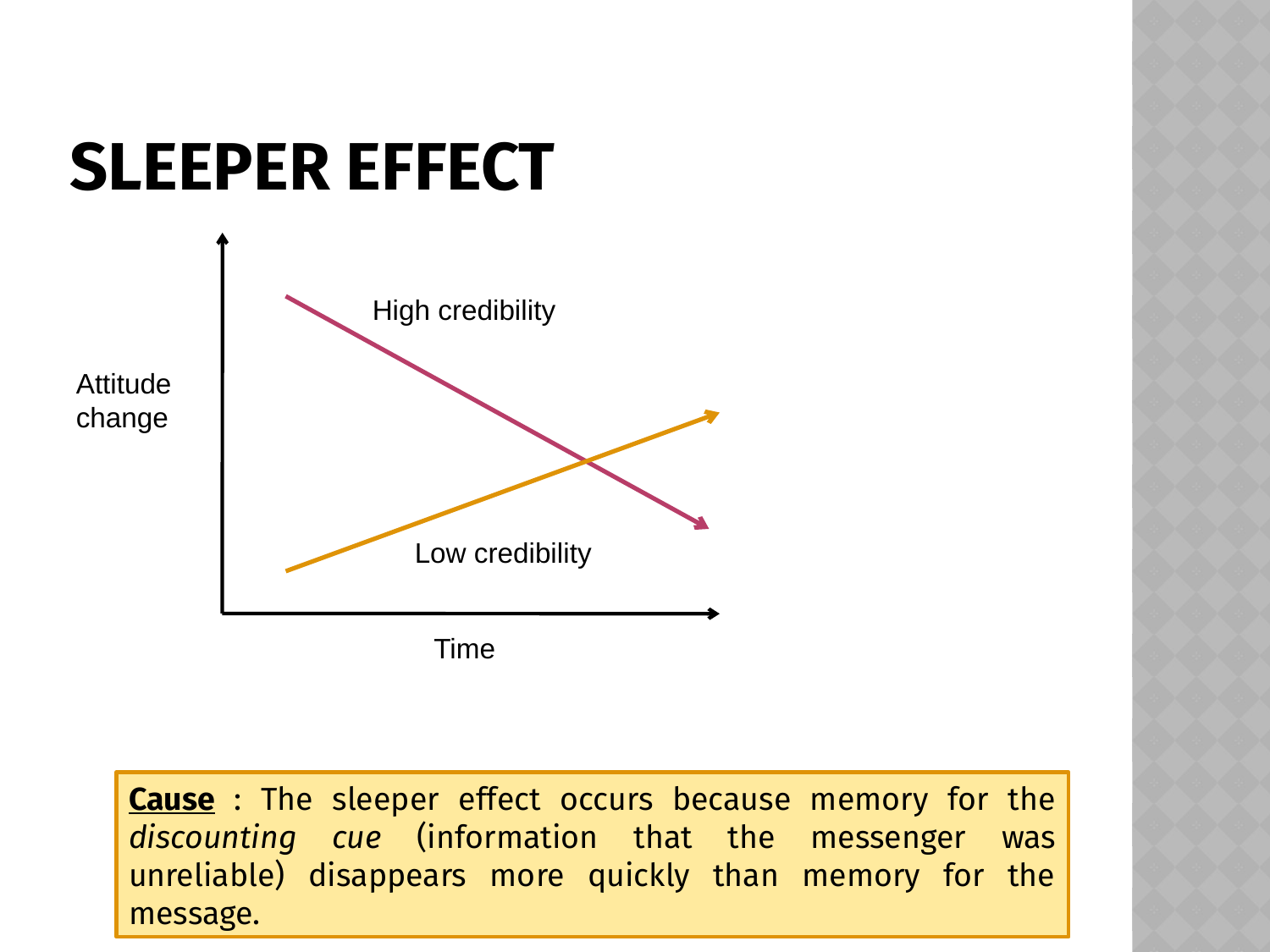

# Sleeper effect
High credibility
Attitude change
Low credibility
Time
Cause : The sleeper effect occurs because memory for the discounting cue (information that the messenger was unreliable) disappears more quickly than memory for the message.